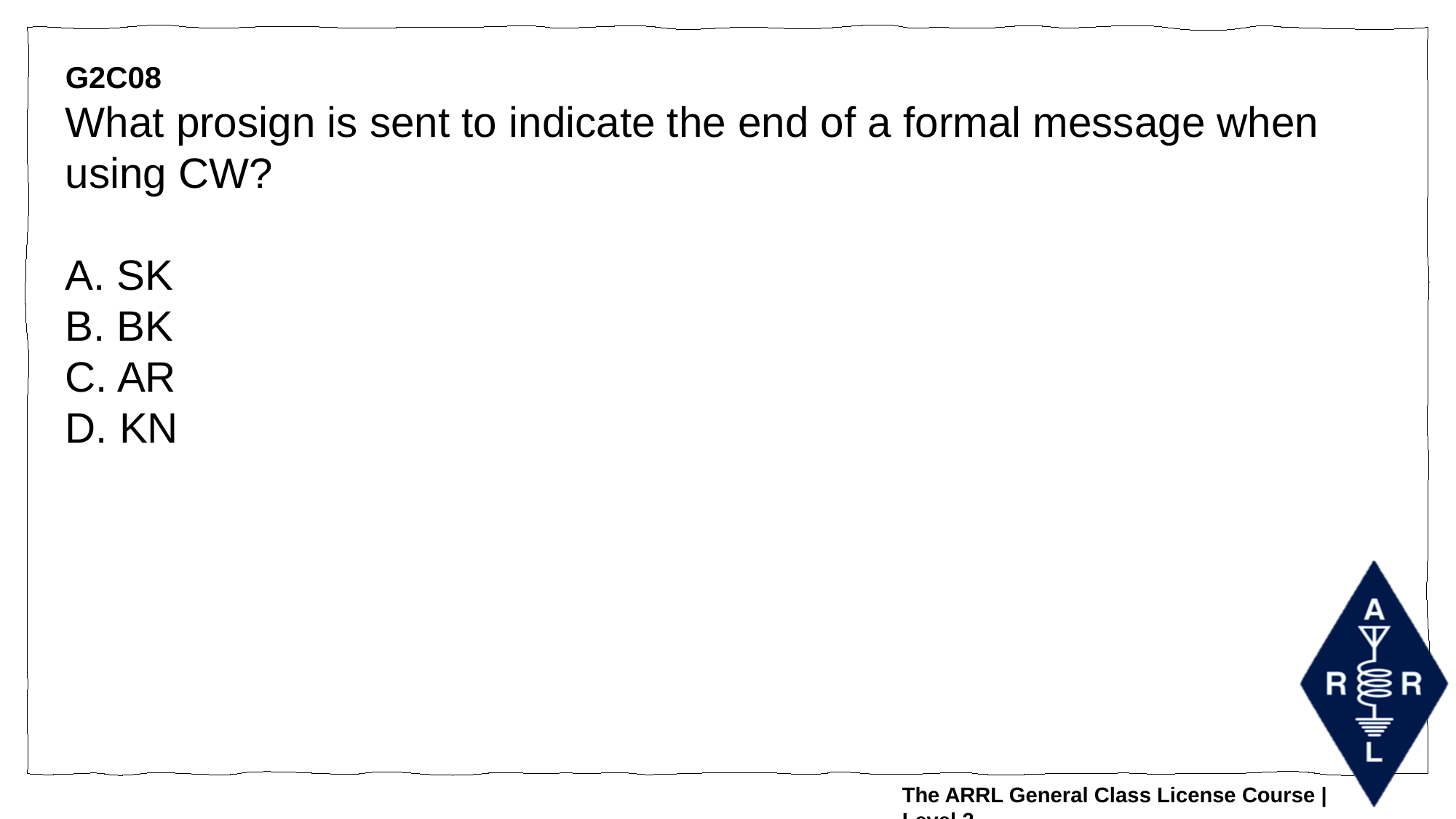

G2C08
What prosign is sent to indicate the end of a formal message when using CW?

A. SK
B. BK
C. AR
D. KN